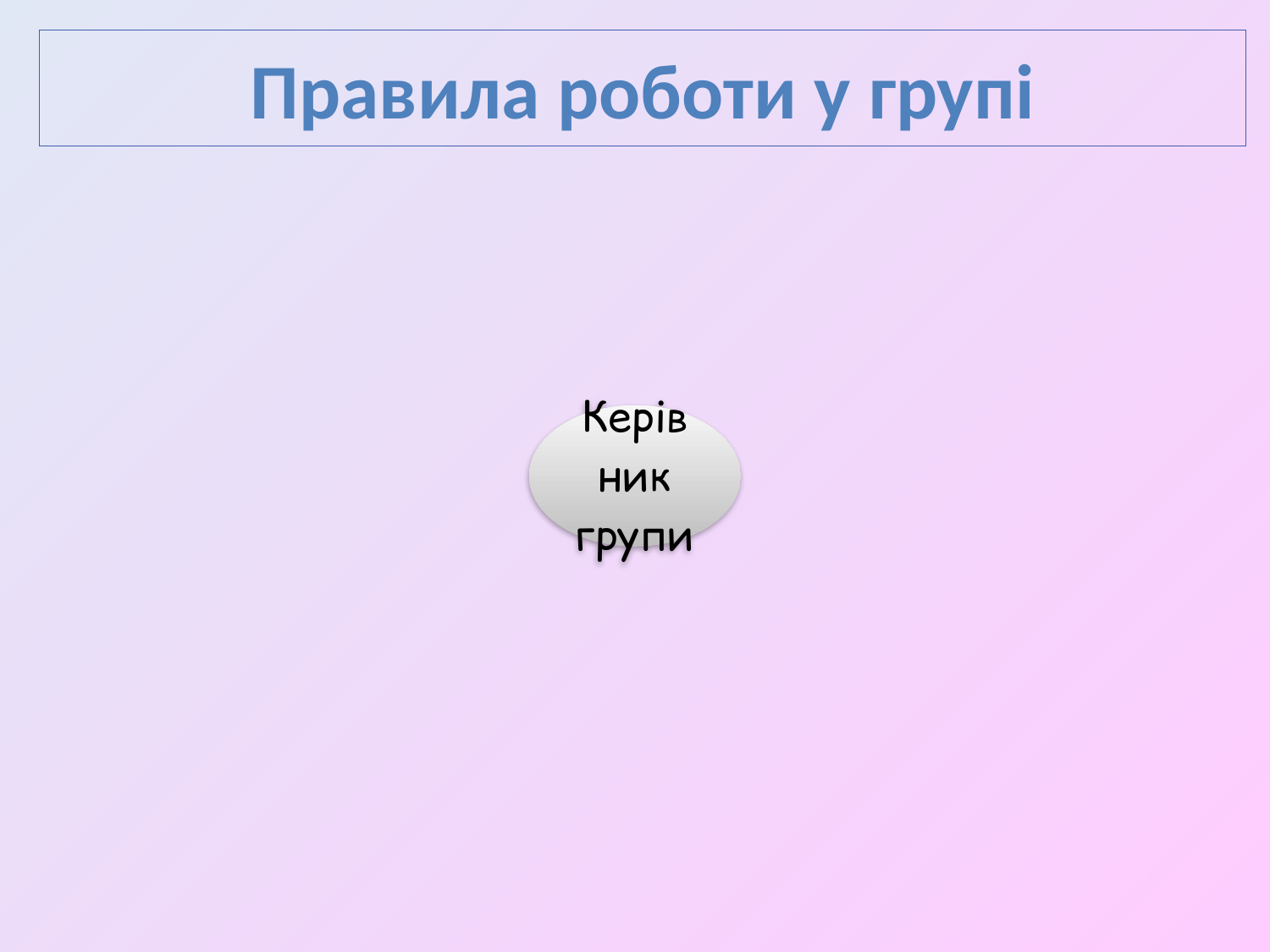

# Правила роботи у групі
Керівник групи